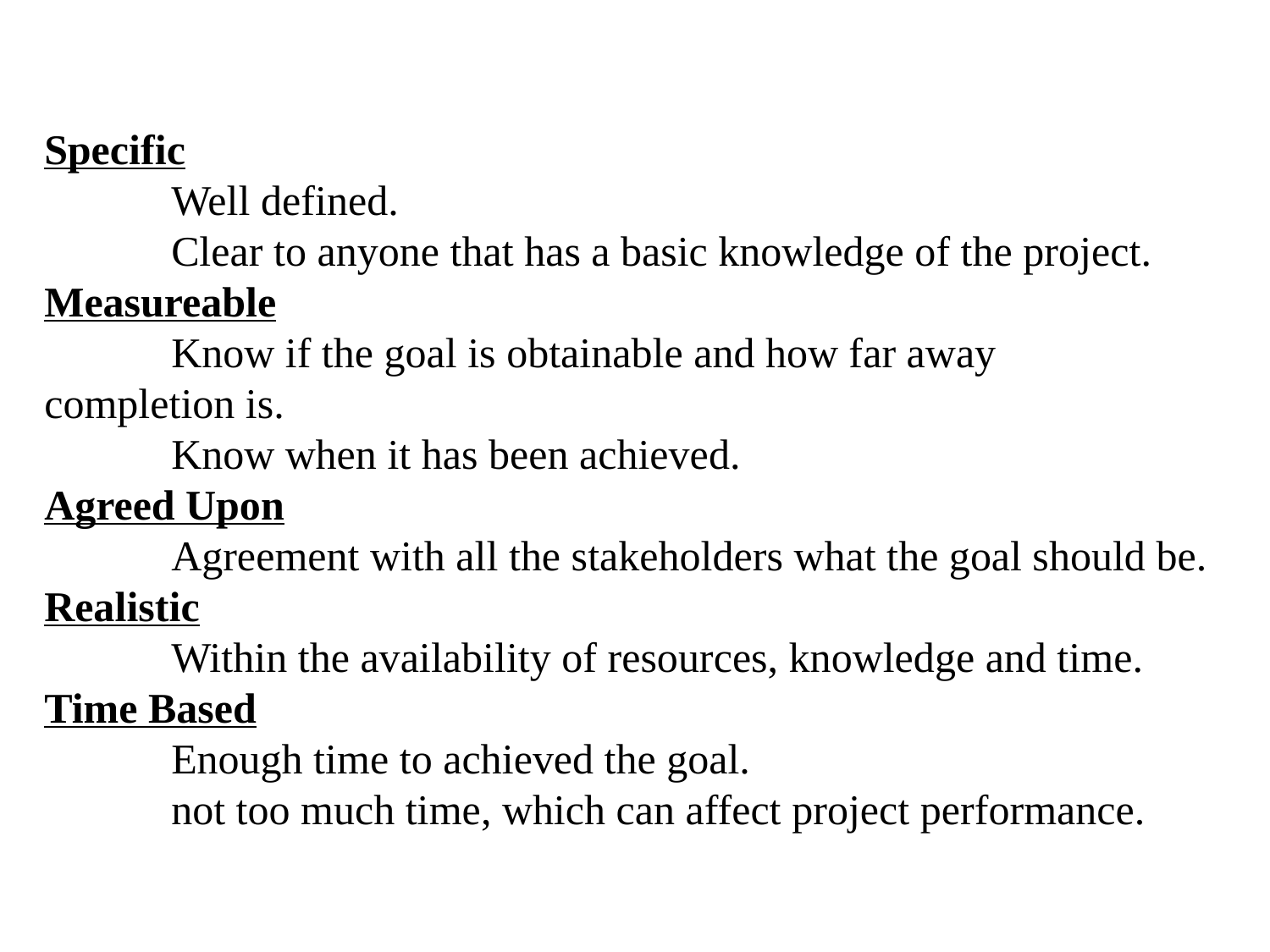

Specific
	Well defined.
	Clear to anyone that has a basic knowledge of the project.
Measureable
	Know if the goal is obtainable and how far away 	completion is.
	Know when it has been achieved.
Agreed Upon
	Agreement with all the stakeholders what the goal should be.
Realistic
	Within the availability of resources, knowledge and time.
Time Based
	Enough time to achieved the goal.
	not too much time, which can affect project performance.